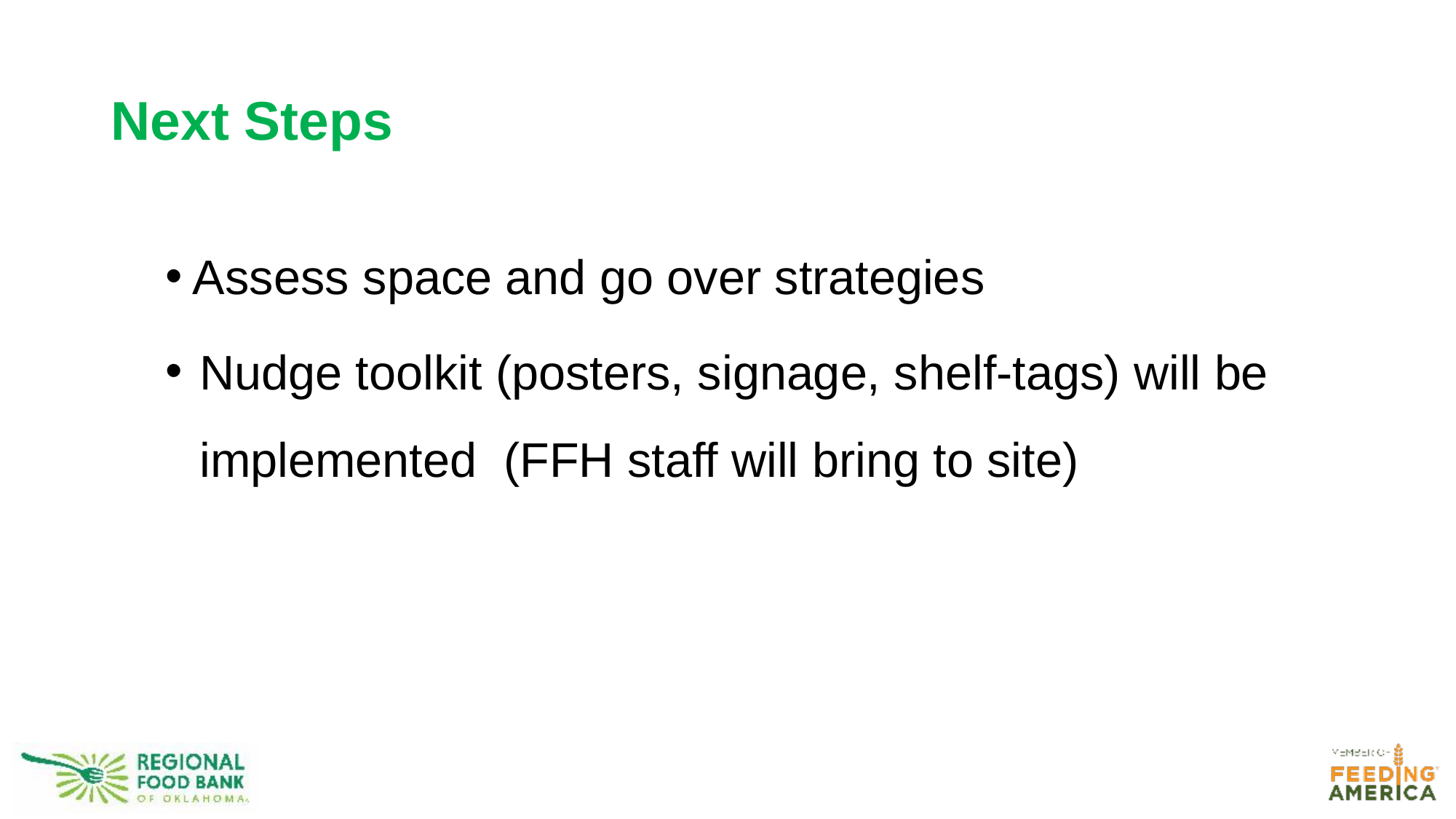

# Next Steps
Assess space and go over strategies
Nudge toolkit (posters, signage, shelf-tags) will be implemented  (FFH staff will bring to site)